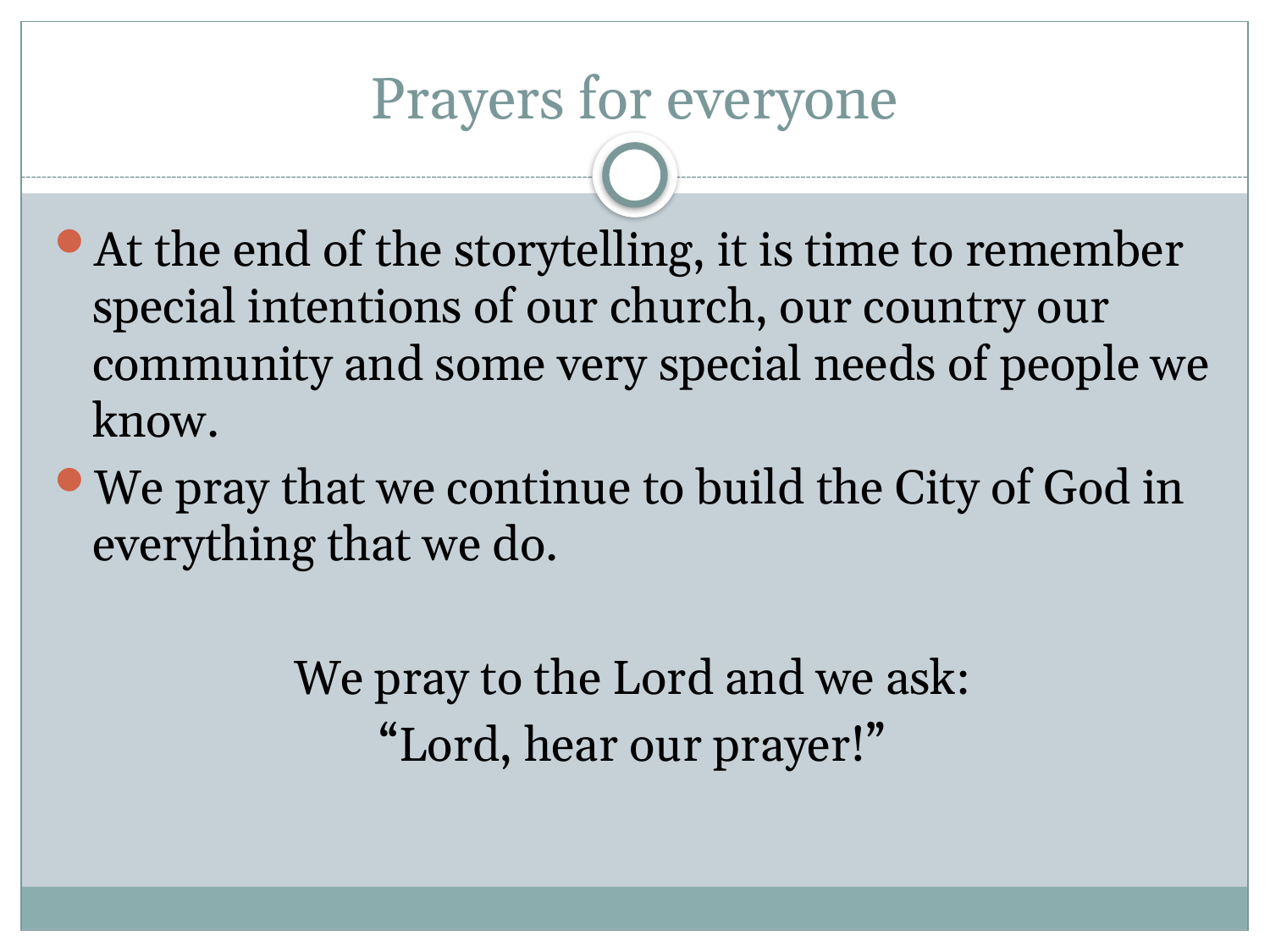

# Prayers for everyone
At the end of the storytelling, it is time to remember special intentions of our church, our country our community and some very special needs of people we know.
We pray that we continue to build the City of God in everything that we do.

We pray to the Lord and we ask:
“Lord, hear our prayer!”